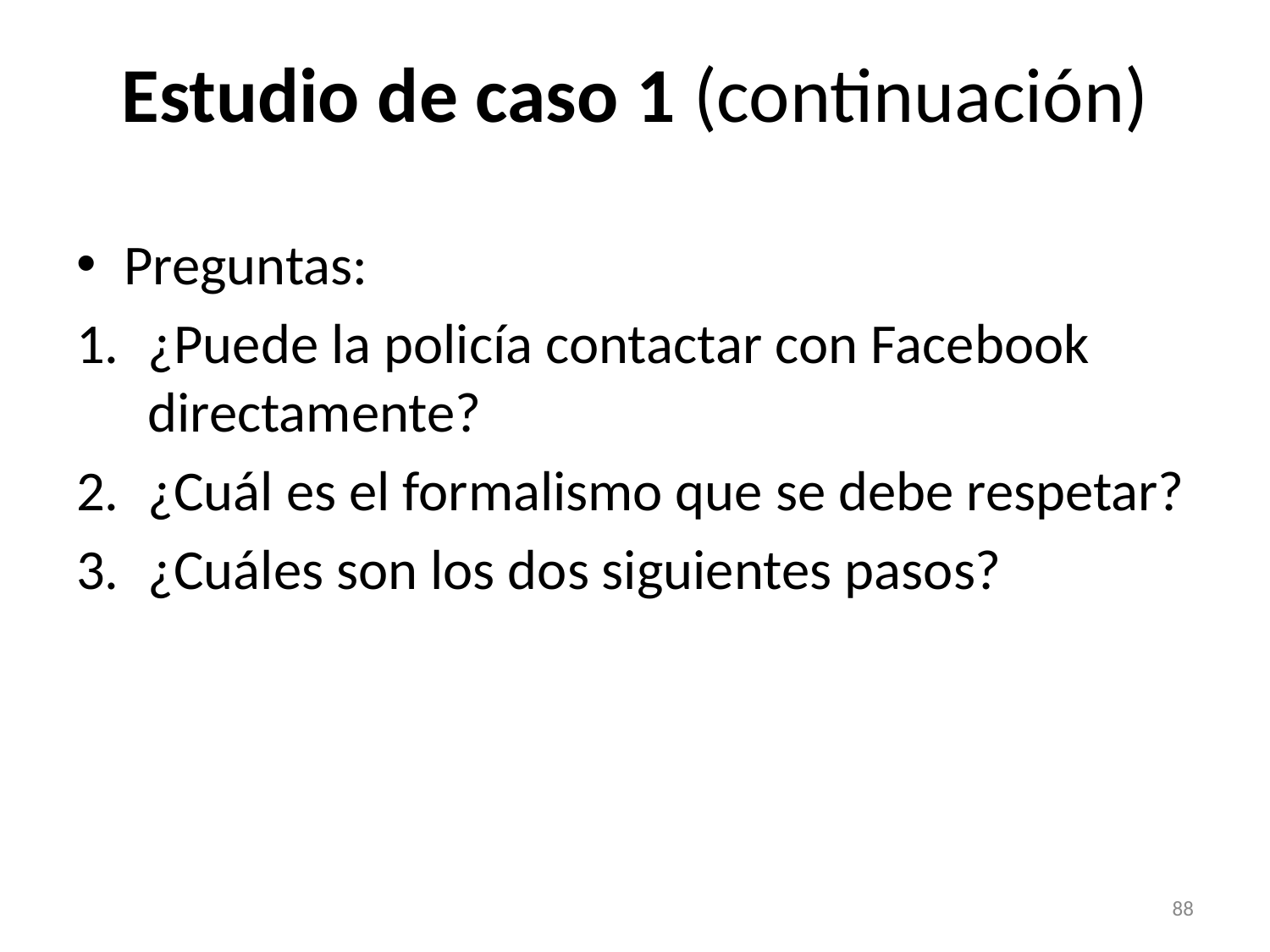

# Estudio de caso 1 (continuación)
Preguntas:
¿Puede la policía contactar con Facebook directamente?
¿Cuál es el formalismo que se debe respetar?
¿Cuáles son los dos siguientes pasos?
88